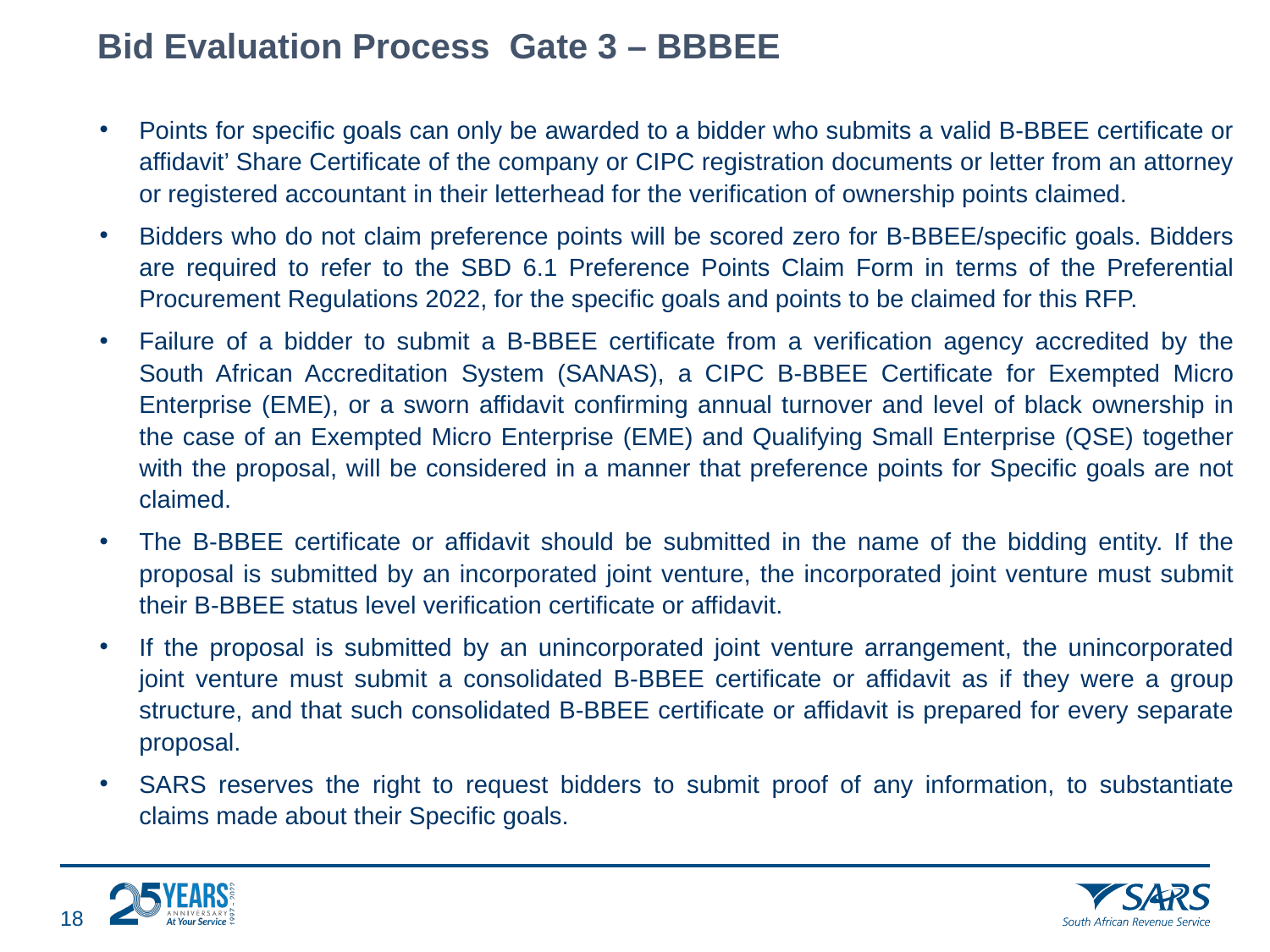

# Bid Evaluation Process  Gate 3 – BBBEE
Points for specific goals can only be awarded to a bidder who submits a valid B-BBEE certificate or affidavit’ Share Certificate of the company or CIPC registration documents or letter from an attorney or registered accountant in their letterhead for the verification of ownership points claimed.
Bidders who do not claim preference points will be scored zero for B-BBEE/specific goals. Bidders are required to refer to the SBD 6.1 Preference Points Claim Form in terms of the Preferential Procurement Regulations 2022, for the specific goals and points to be claimed for this RFP.
Failure of a bidder to submit a B-BBEE certificate from a verification agency accredited by the South African Accreditation System (SANAS), a CIPC B-BBEE Certificate for Exempted Micro Enterprise (EME), or a sworn affidavit confirming annual turnover and level of black ownership in the case of an Exempted Micro Enterprise (EME) and Qualifying Small Enterprise (QSE) together with the proposal, will be considered in a manner that preference points for Specific goals are not claimed.
The B-BBEE certificate or affidavit should be submitted in the name of the bidding entity. If the proposal is submitted by an incorporated joint venture, the incorporated joint venture must submit their B-BBEE status level verification certificate or affidavit.
If the proposal is submitted by an unincorporated joint venture arrangement, the unincorporated joint venture must submit a consolidated B-BBEE certificate or affidavit as if they were a group structure, and that such consolidated B-BBEE certificate or affidavit is prepared for every separate proposal.
SARS reserves the right to request bidders to submit proof of any information, to substantiate claims made about their Specific goals.

18